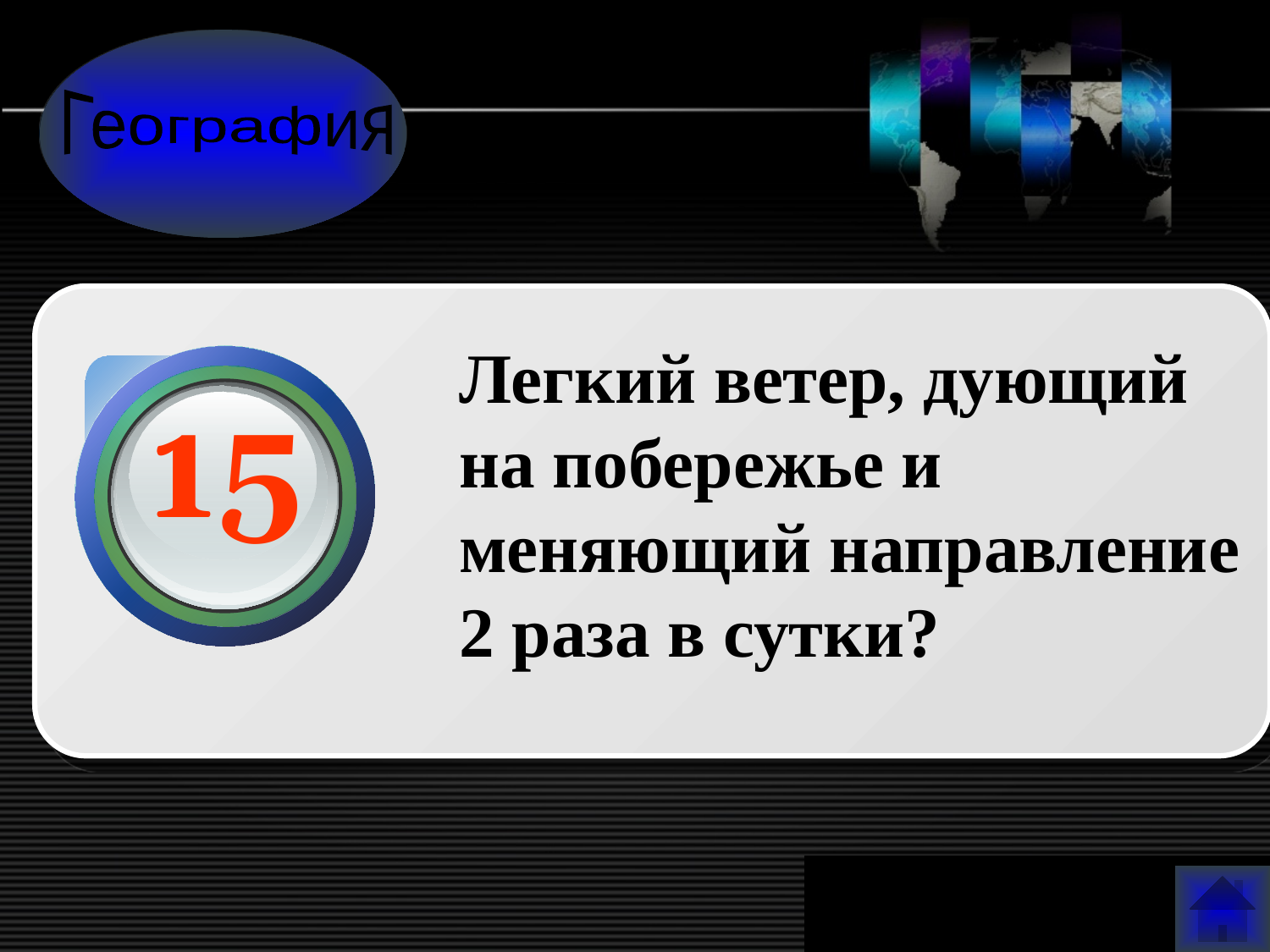

География

Легкий ветер, дующий на побережье и меняющий направление 2 раза в сутки?

15

www.themegallery.com